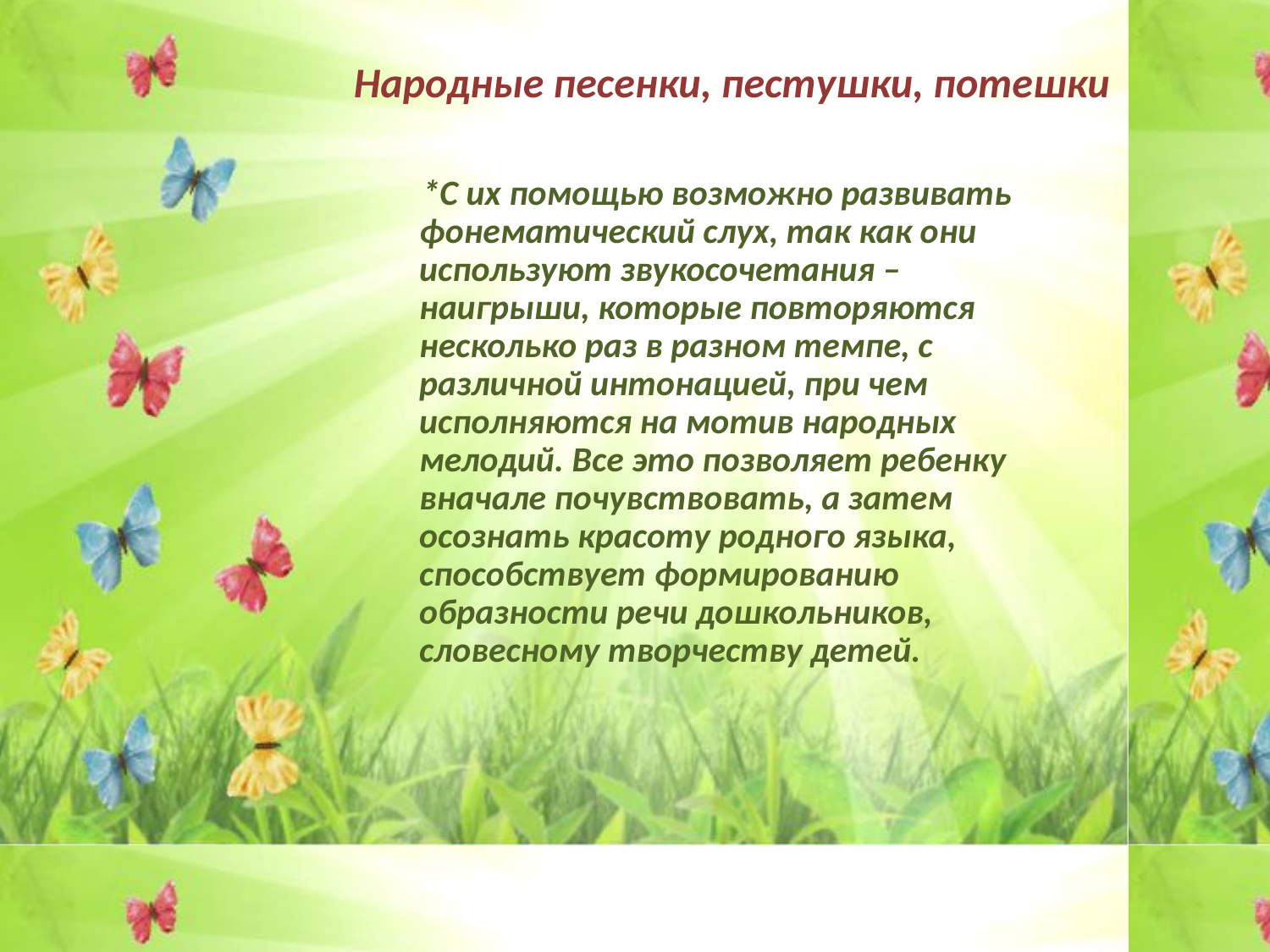

Народные песенки, пестушки, потешки
*С их помощью возможно развивать фонематический слух, так как они используют звукосочетания – наигрыши, которые повторяются несколько раз в разном темпе, с различной интонацией, при чем исполняются на мотив народных мелодий. Все это позволяет ребенку вначале почувствовать, а затем осознать красоту родного языка, способствует формированию образности речи дошкольников, словесному творчеству детей.